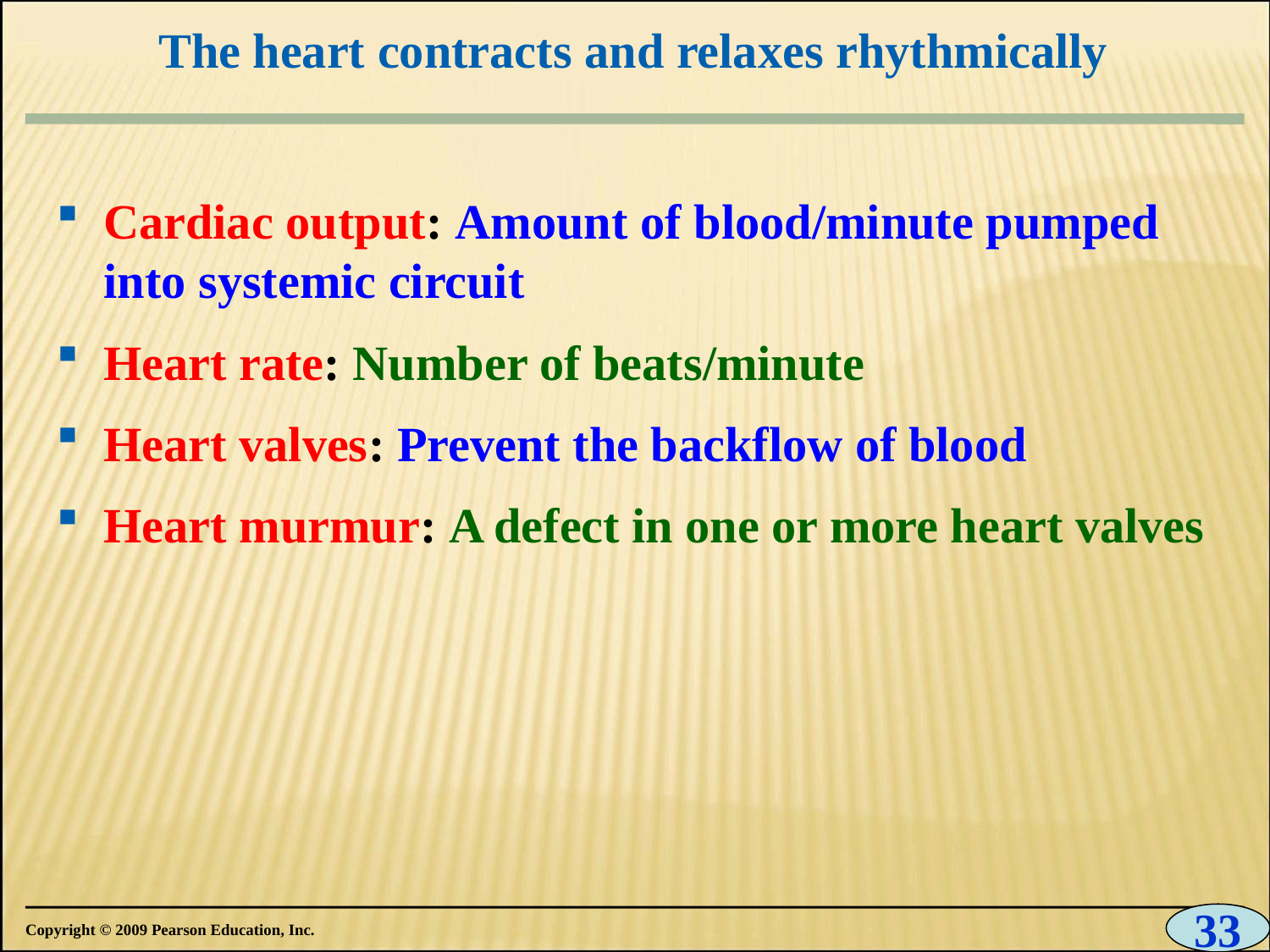

# The heart contracts and relaxes rhythmically
0

Cardiac output: Amount of blood/minute pumped into systemic circuit
Heart rate: Number of beats/minute
Heart valves: Prevent the backflow of blood
Heart murmur: A defect in one or more heart valves
33

Copyright © 2009 Pearson Education, Inc.